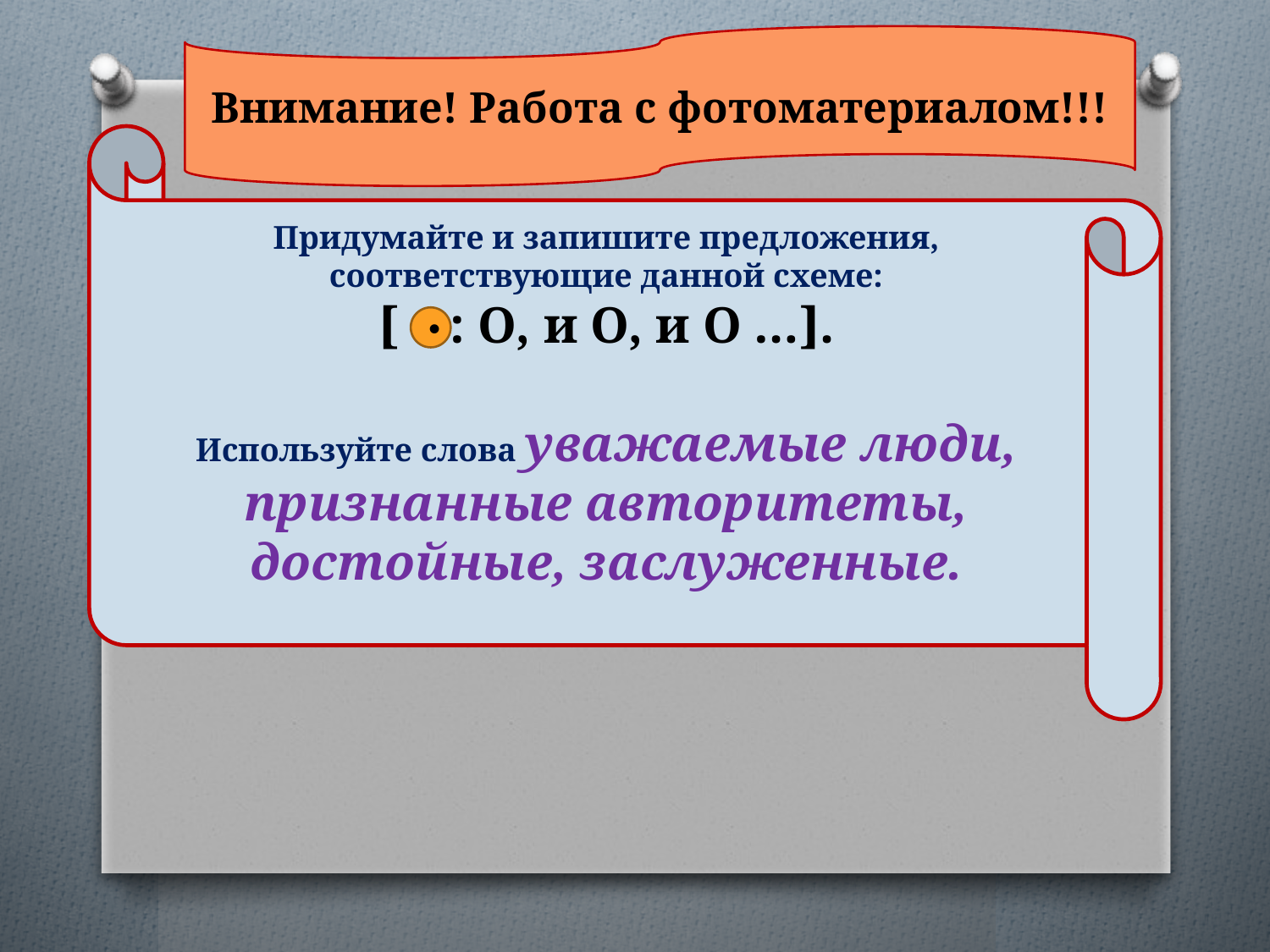

Внимание! Работа с фотоматериалом!!!
Придумайте и запишите предложения, соответствующие данной схеме:
[    : О, и О, и О …].

Используйте слова уважаемые люди, признанные авторитеты, достойные, заслуженные.

•